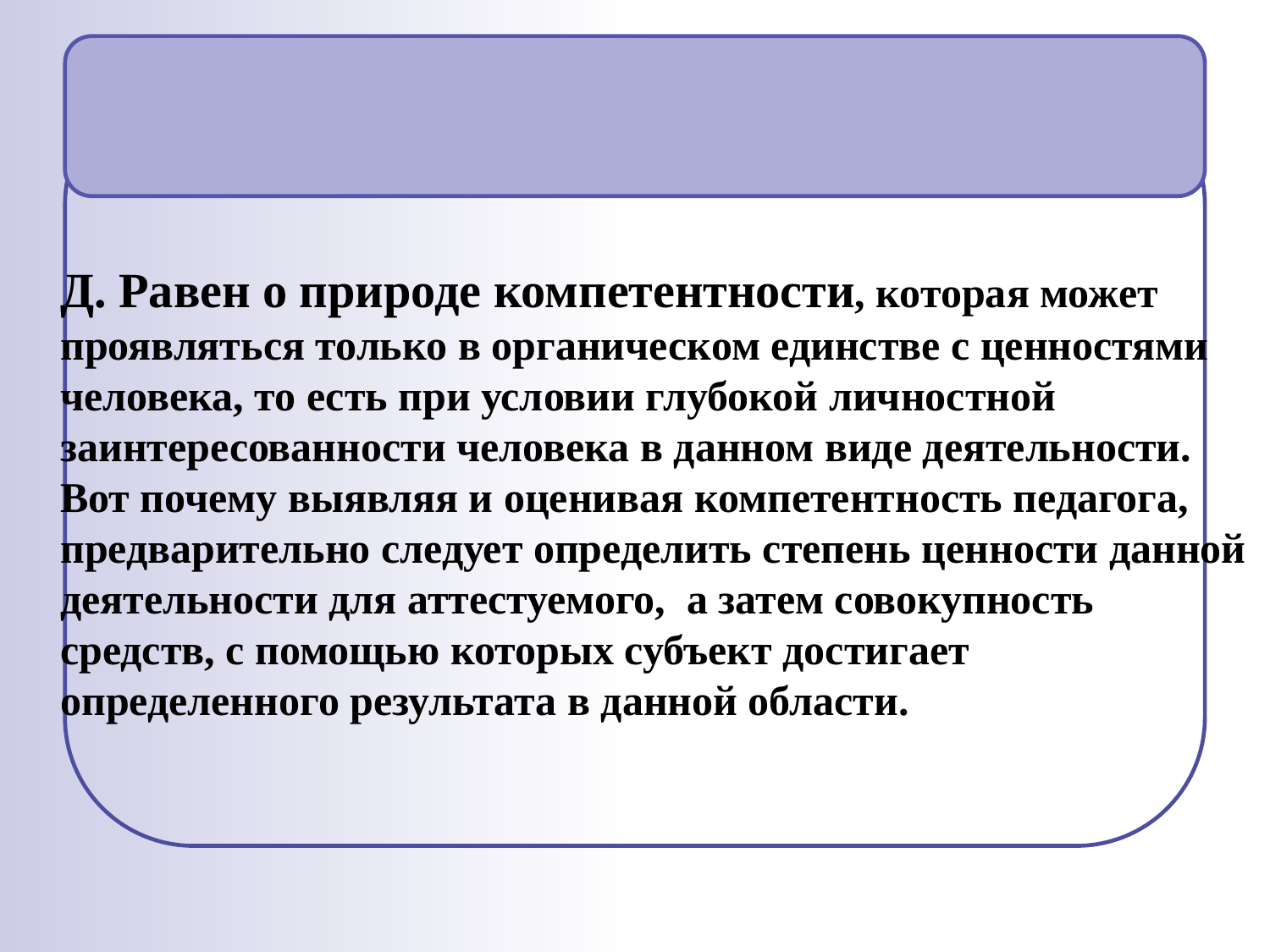

Д. Равен о природе компетентности, которая может проявляться только в органическом единстве с ценностями человека, то есть при условии глубокой личностной заинтересованности человека в данном виде деятельности. Вот почему выявляя и оценивая компетентность педагога, предварительно следует определить степень ценности данной деятельности для аттестуемого,  а затем совокупность средств, с помощью которых субъект достигает определенного результата в данной области.